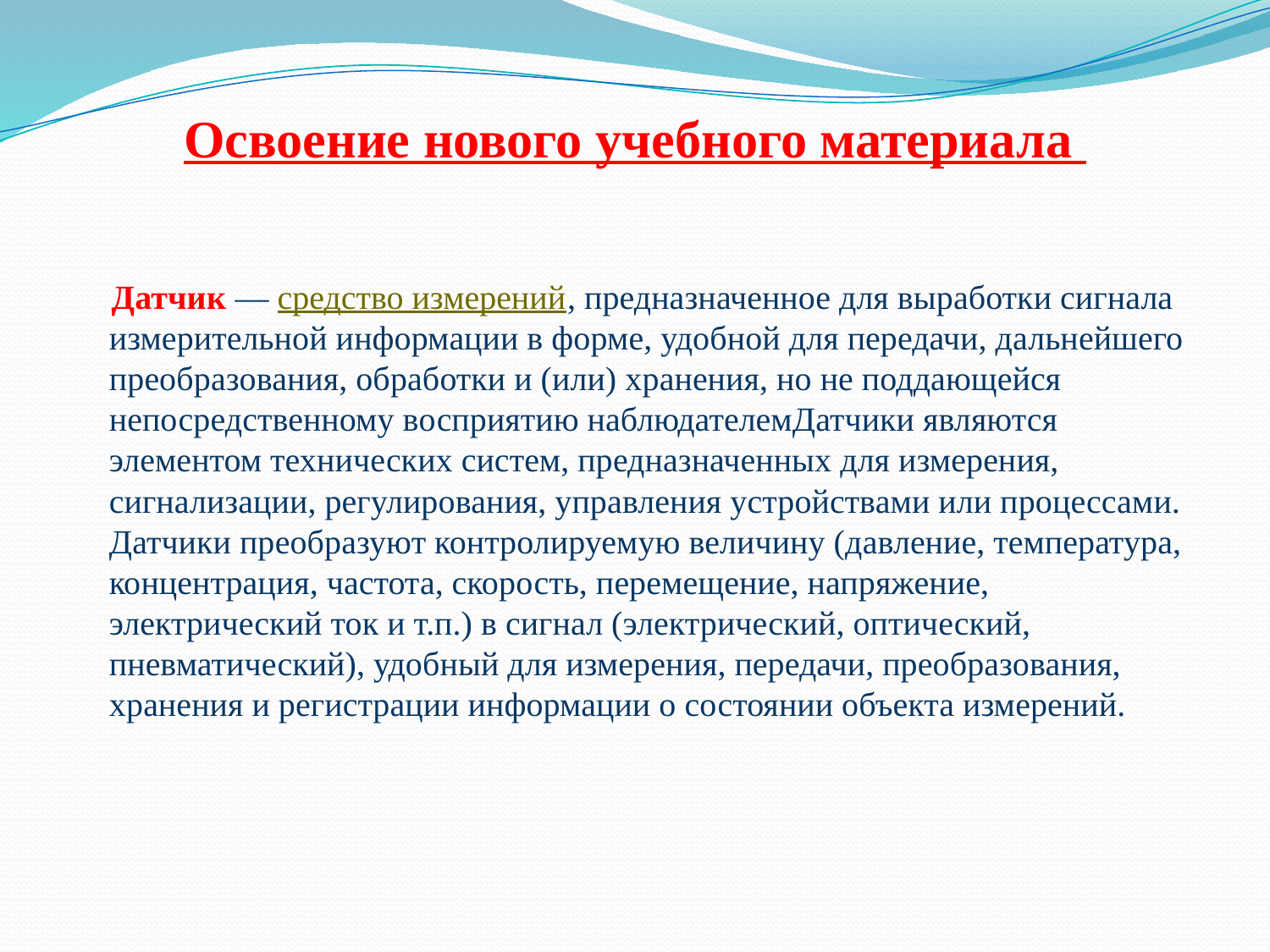

# Освоение нового учебного материала
    Датчик — средство измерений, предназначенное для выработки сигнала измерительной информации в форме, удобной для передачи, дальнейшего преобразования, обработки и (или) хранения, но не поддающейся непосредственному восприятию наблюдателемДатчики являются элементом технических систем, предназначенных для измерения, сигнализации, регулирования, управления устройствами или процессами. Датчики преобразуют контролируемую величину (давление, температура, концентрация, частота, скорость, перемещение, напряжение, электрический ток и т.п.) в сигнал (электрический, оптический, пневматический), удобный для измерения, передачи, преобразования, хранения и регистрации информации о состоянии объекта измерений.